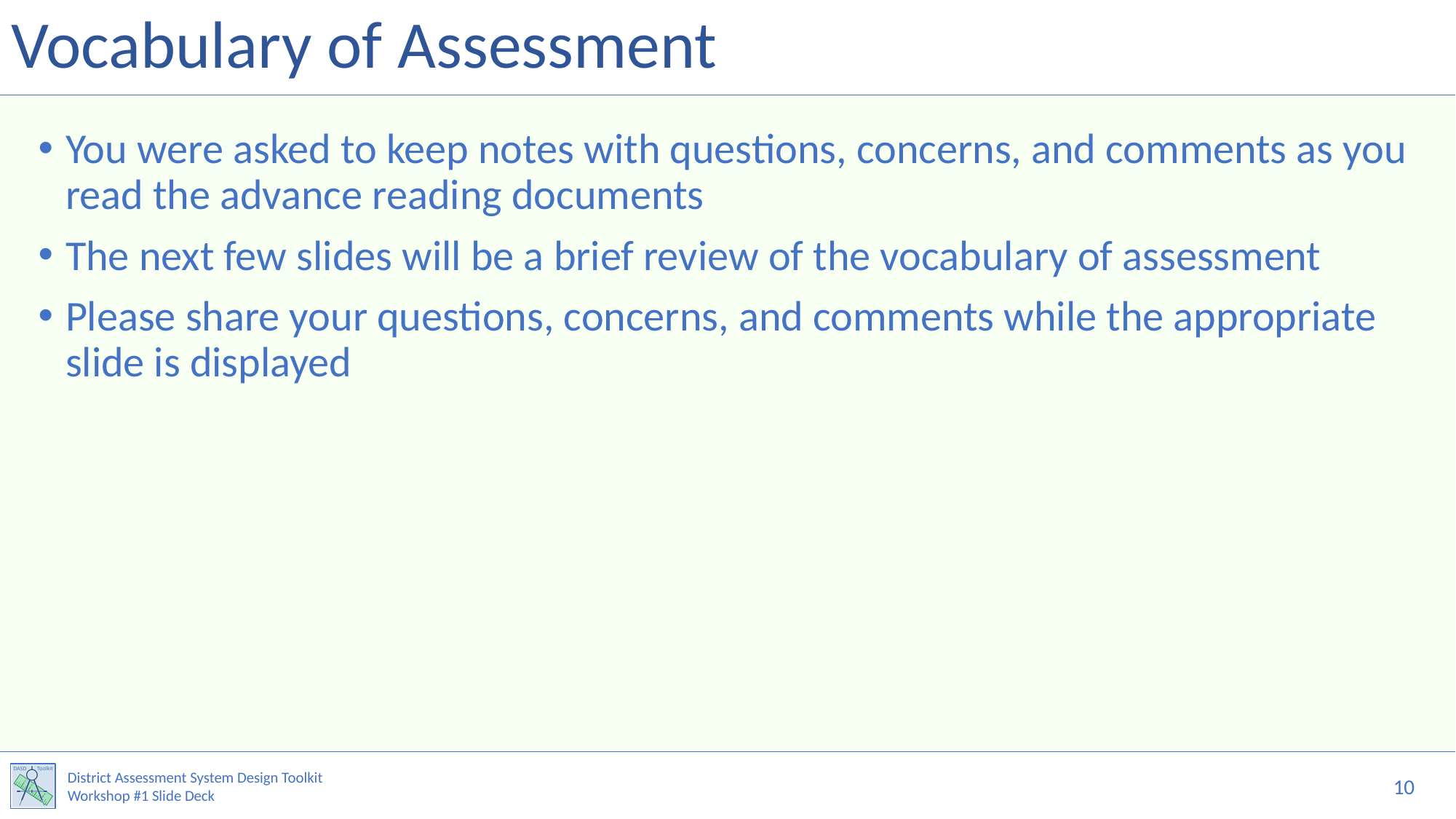

# Vocabulary of Assessment
You were asked to keep notes with questions, concerns, and comments as you read the advance reading documents
The next few slides will be a brief review of the vocabulary of assessment
Please share your questions, concerns, and comments while the appropriate slide is displayed